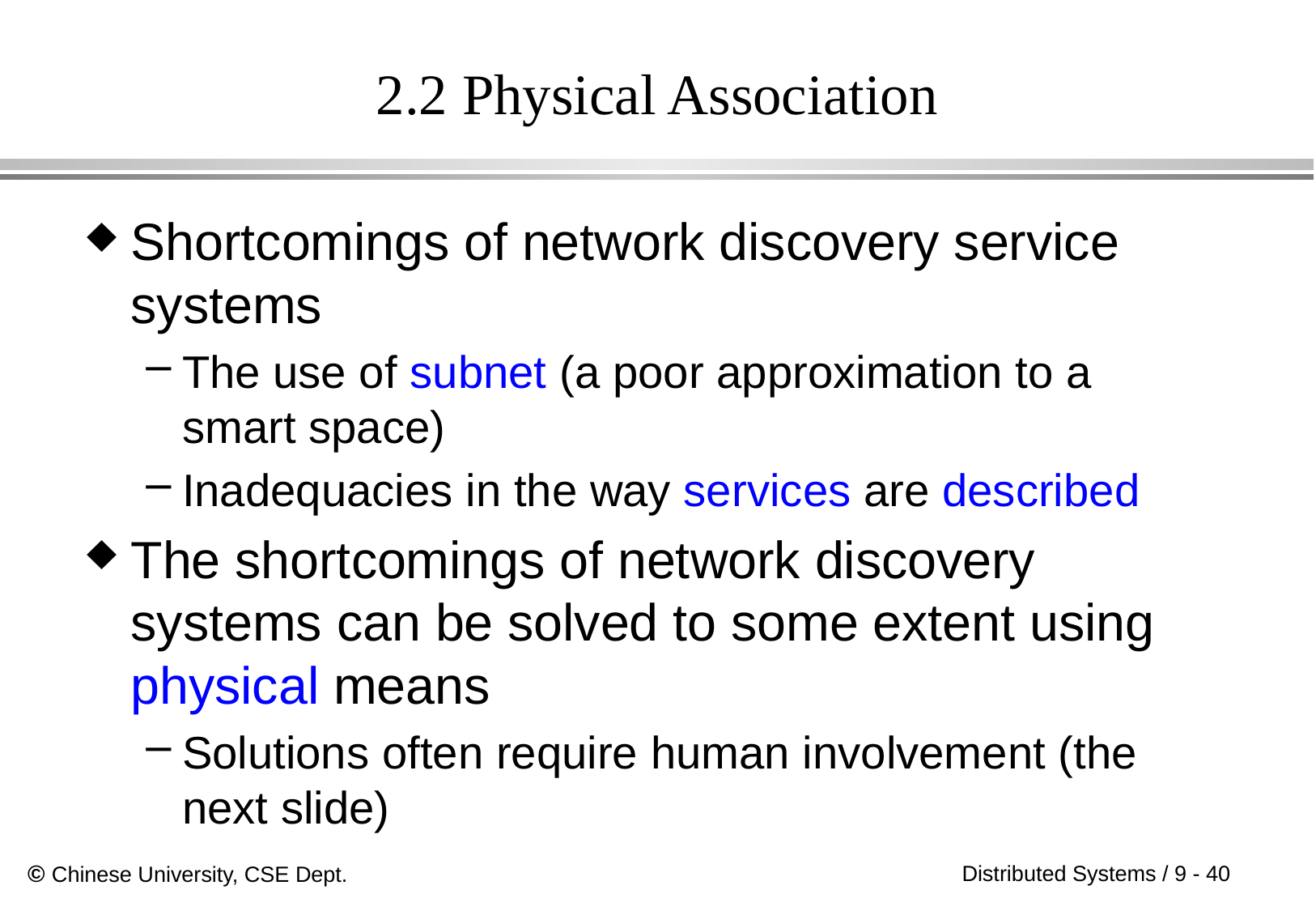

# 2.2 Physical Association
Shortcomings of network discovery service systems
The use of subnet (a poor approximation to a smart space)
Inadequacies in the way services are described
The shortcomings of network discovery systems can be solved to some extent using physical means
Solutions often require human involvement (the next slide)